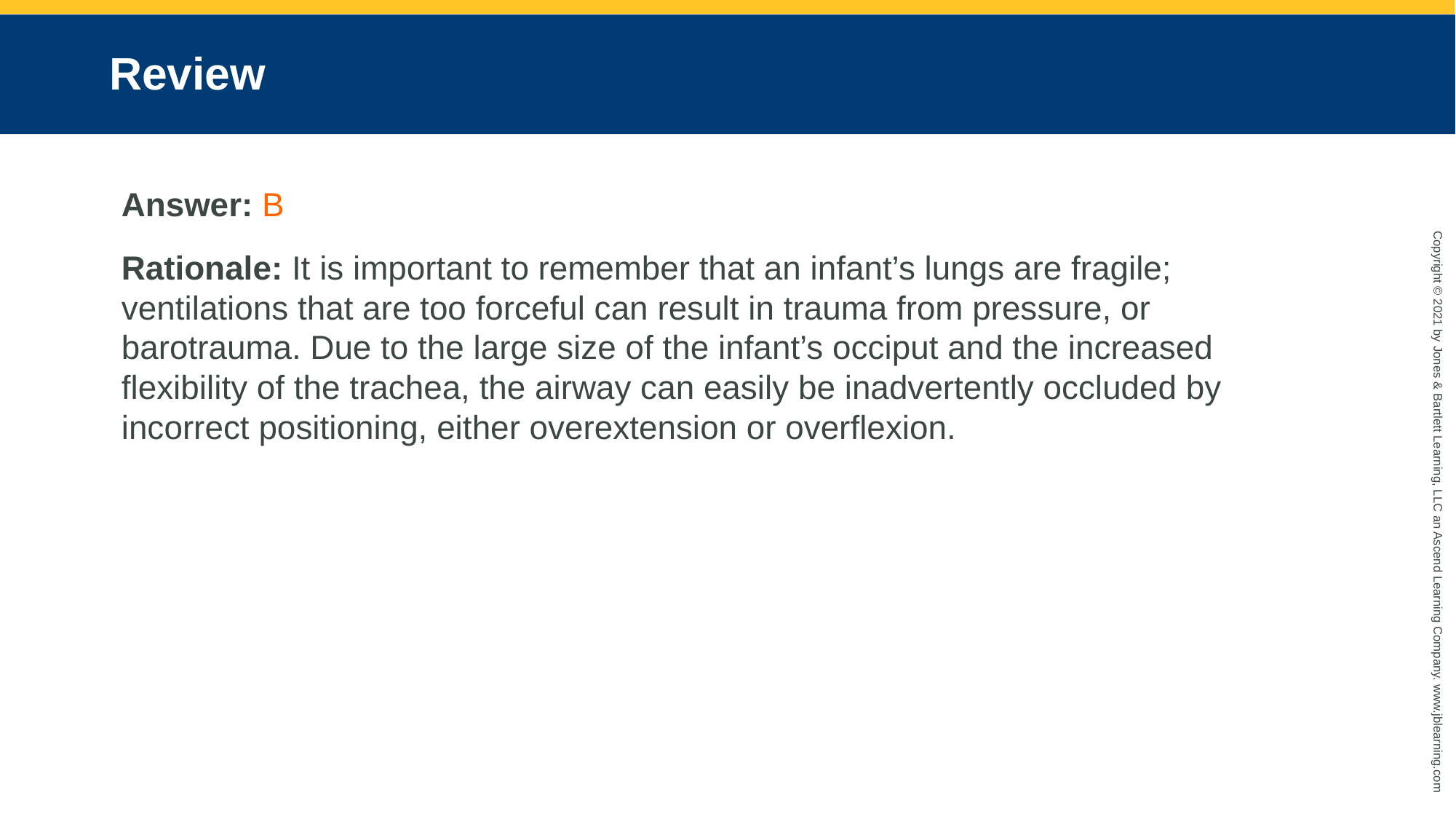

# Review
Answer: B
Rationale: It is important to remember that an infant’s lungs are fragile; ventilations that are too forceful can result in trauma from pressure, or barotrauma. Due to the large size of the infant’s occiput and the increased flexibility of the trachea, the airway can easily be inadvertently occluded by incorrect positioning, either overextension or overflexion.